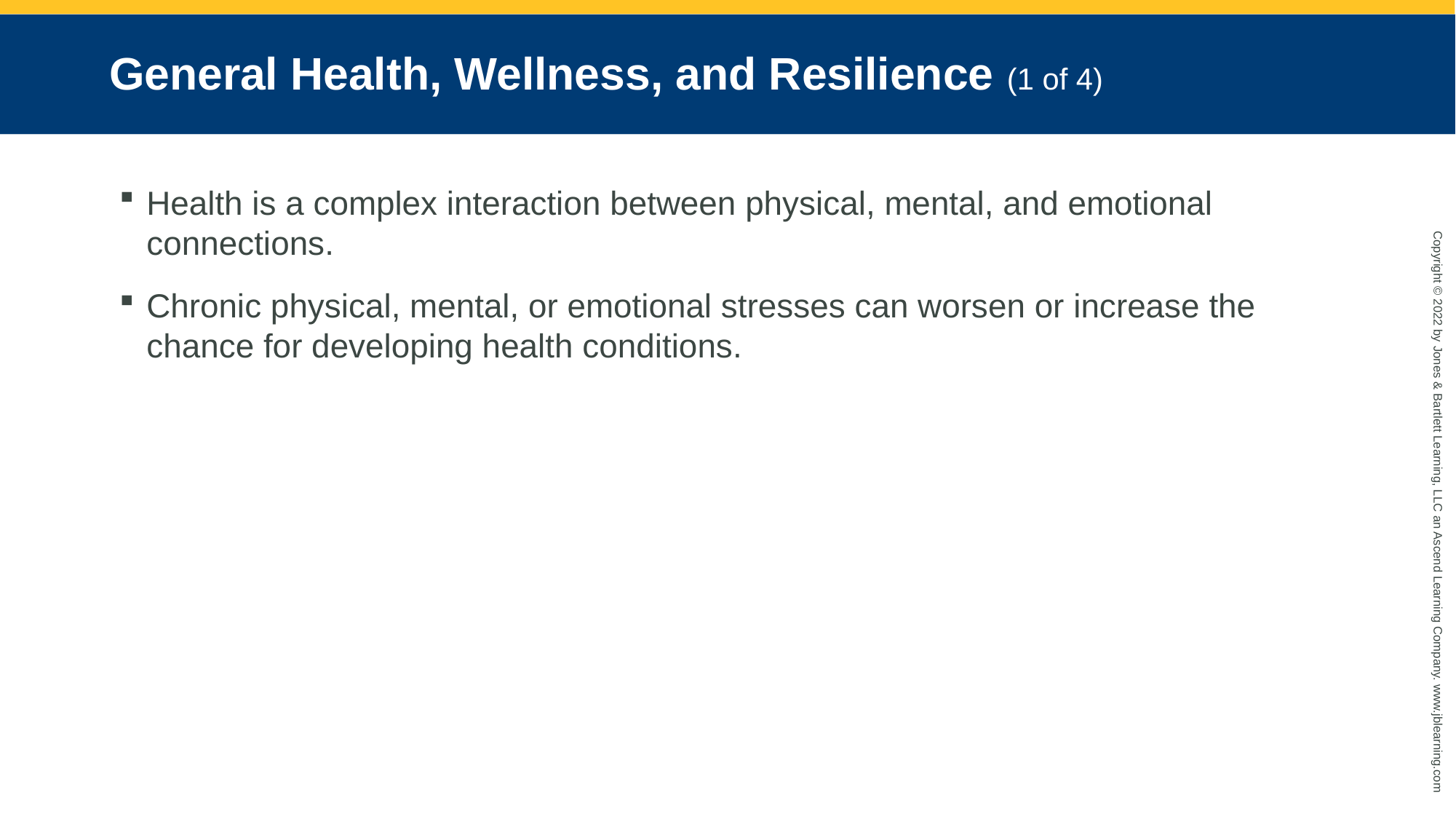

General Health, Wellness, and Resilience (1 of 4)
# General Health, Wellness, and Resilience (1 of 4)
Health is a complex interaction between physical, mental, and emotional connections.
Chronic physical, mental, or emotional stresses can worsen or increase the chance for developing health conditions.